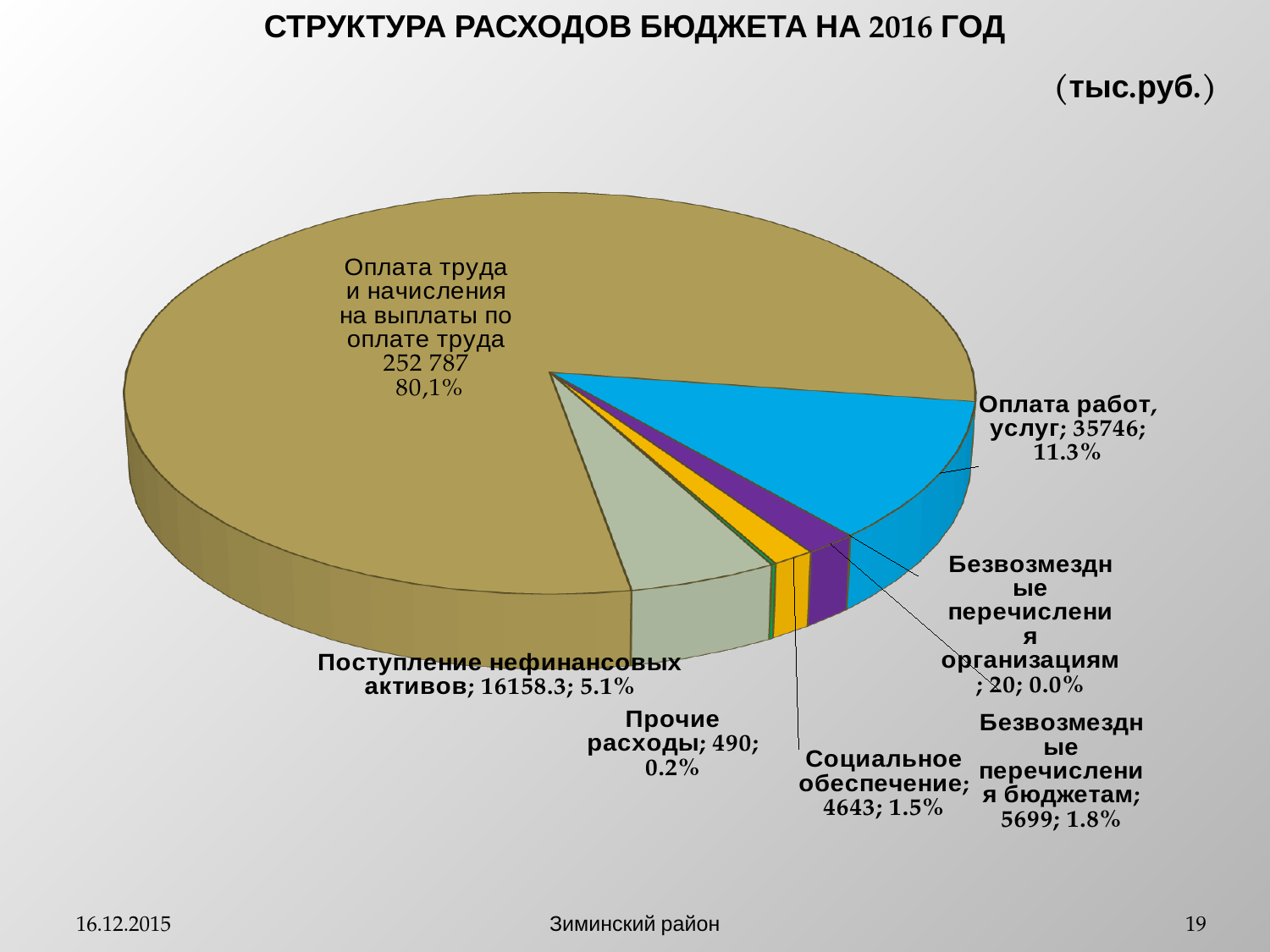

СТРУКТУРА РАСХОДОВ БЮДЖЕТА НА 2016 ГОД
(тыс.руб.)

[unsupported chart]

16.12.2015
Зиминский район
19